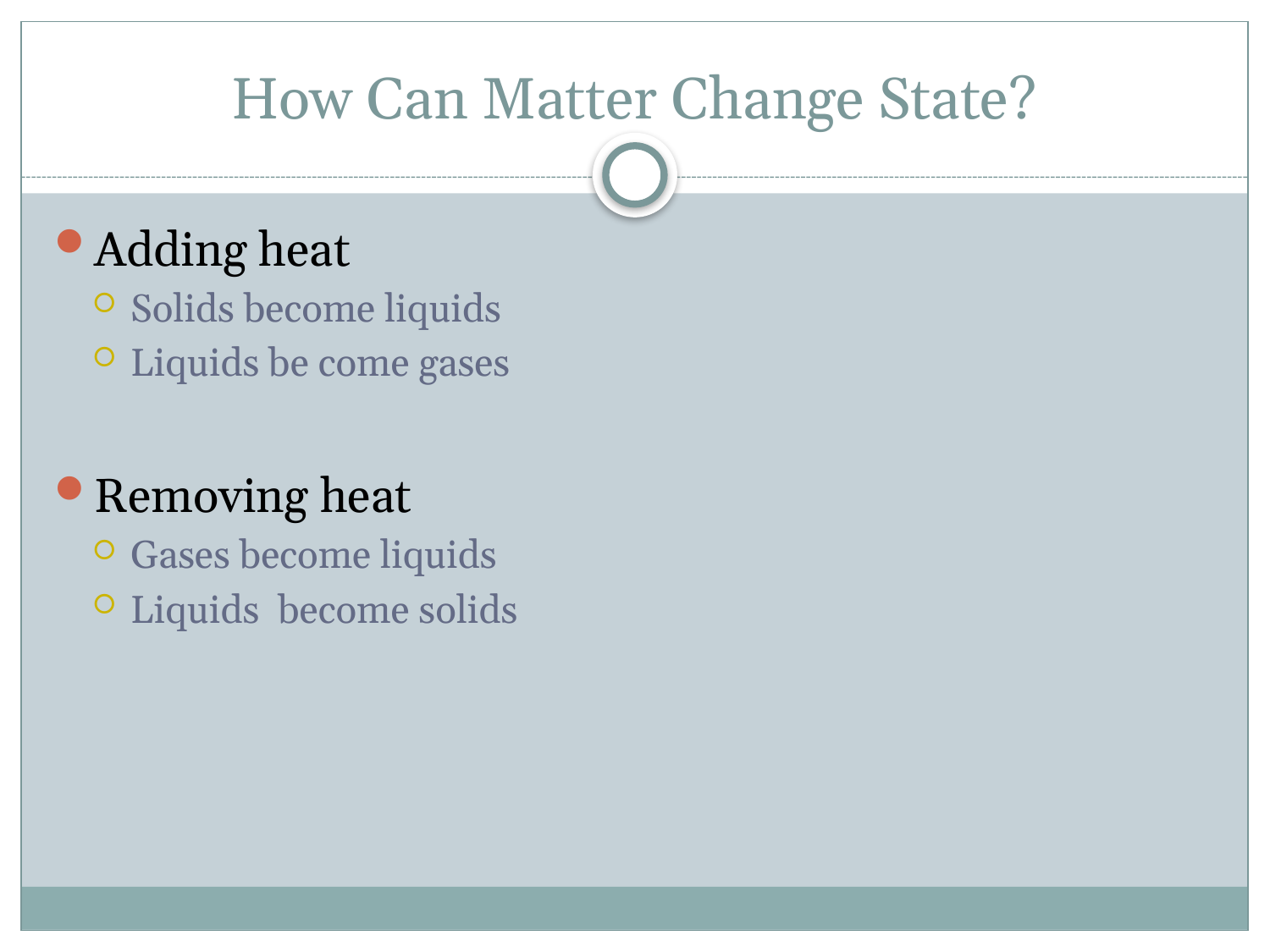

# How Can Matter Change State?
Adding heat
Solids become liquids
Liquids be come gases

Removing heat
Gases become liquids
Liquids  become solids